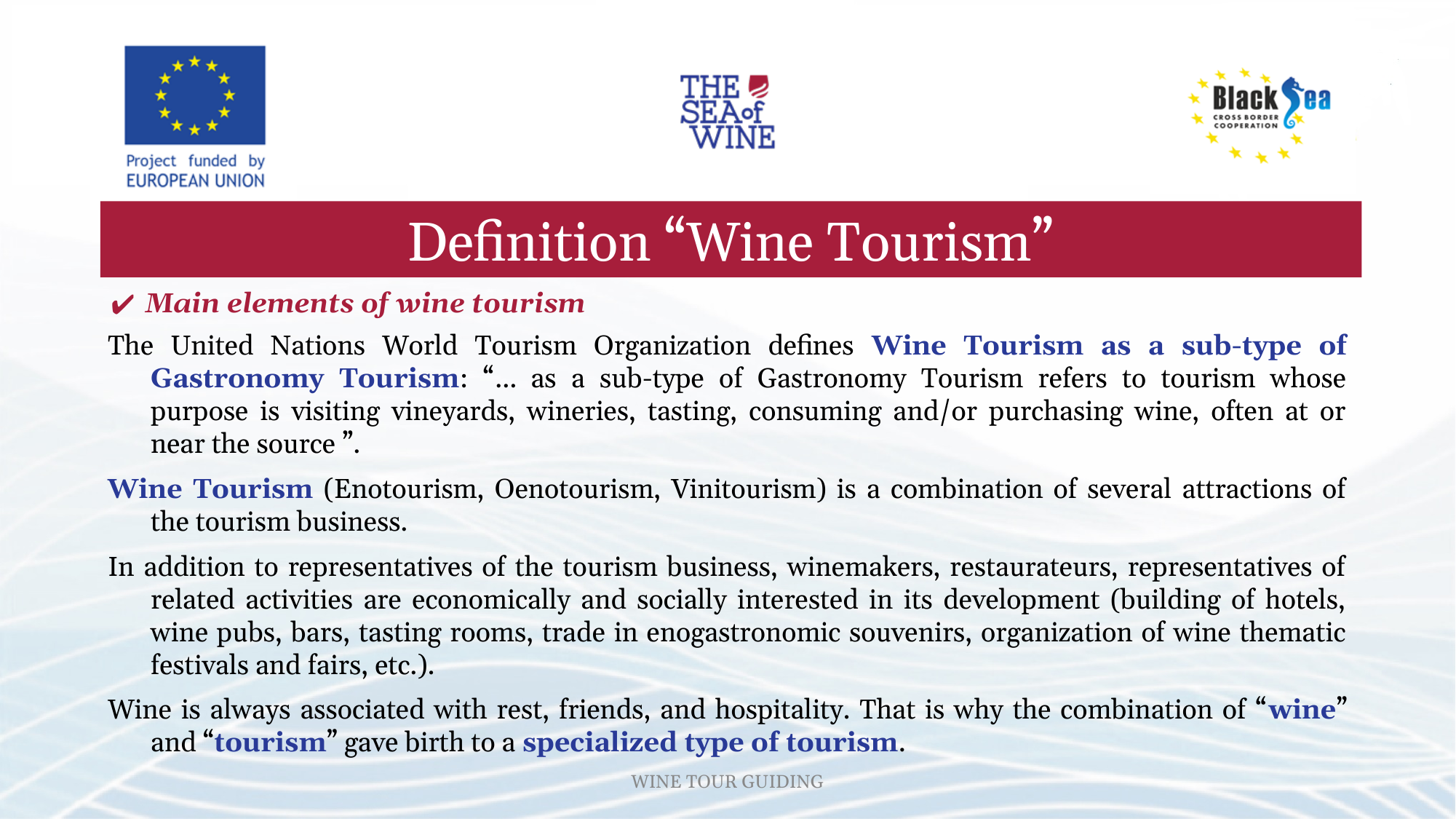

Definition “Wine Tourism”
Main elements of wine tourism
The United Nations World Tourism Organization defines Wine Tourism as a sub-type of Gastronomy Tourism: “… as a sub-type of Gastronomy Tourism refers to tourism whose purpose is visiting vineyards, wineries, tasting, consuming and/or purchasing wine, often at or near the source ”.
Wine Tourism (Enotourism, Oenotourism, Vinitourism) is a combination of several attractions of the tourism business.
In addition to representatives of the tourism business, winemakers, restaurateurs, representatives of related activities are economically and socially interested in its development (building of hotels, wine pubs, bars, tasting rooms, trade in enogastronomic souvenirs, organization of wine thematic festivals and fairs, etc.).
Wine is always associated with rest, friends, and hospitality. That is why the combination of “wine” and “tourism” gave birth to a specialized type of tourism.
WINE TOUR GUIDING